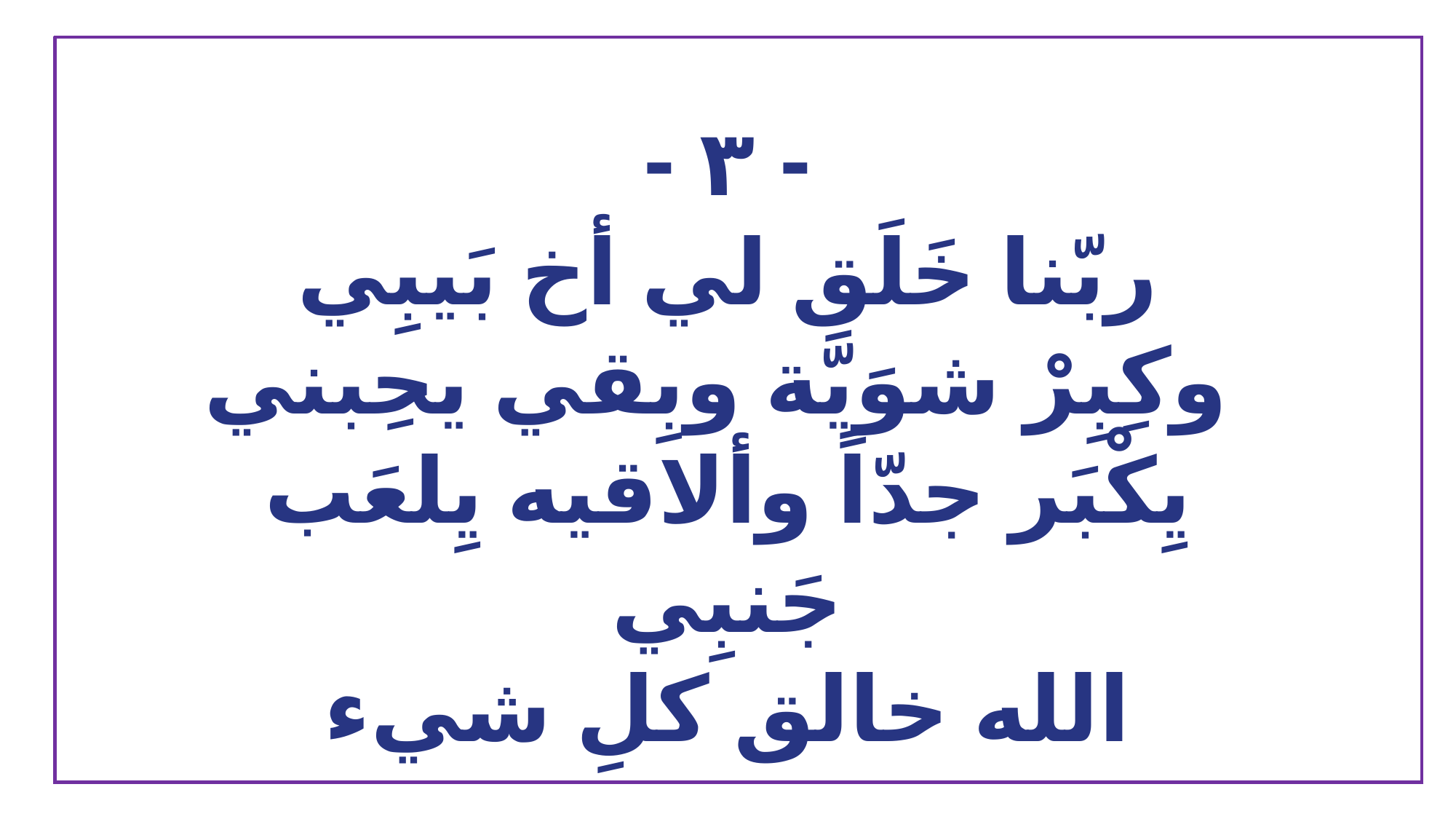

- ٣ -
ربّنا خَلَق لي أخ بَيبِي
 وكِبِرْ شوَيَّة وبِقي يحِبني
يِكْبَر جدّاً وألاقيه يِلعَب جَنبِي
الله خالق كلِ شيء